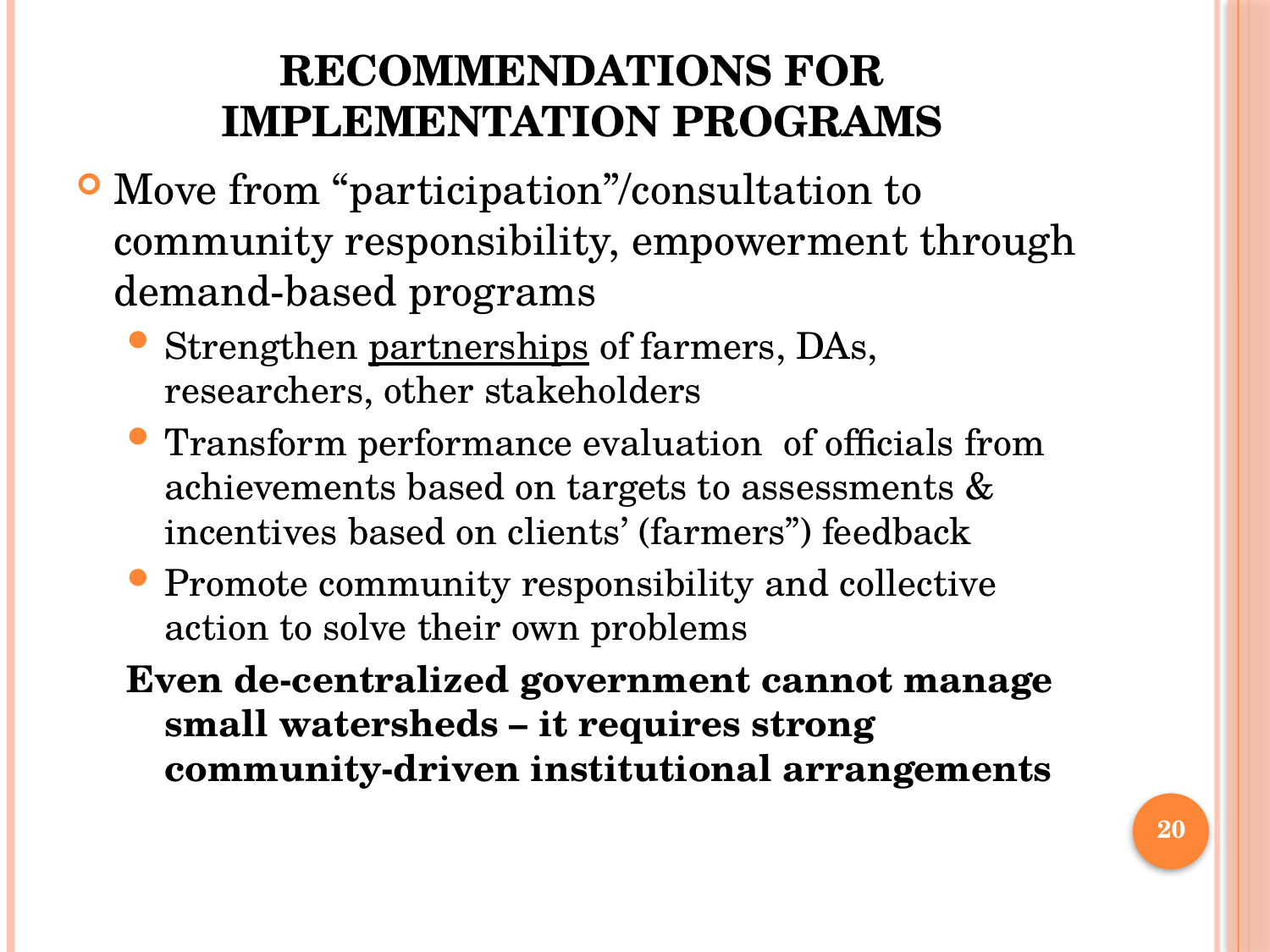

# recommendations for implementation programs
Move from “participation”/consultation to community responsibility, empowerment through demand-based programs
Strengthen partnerships of farmers, DAs, researchers, other stakeholders
Transform performance evaluation  of officials from achievements based on targets to assessments & incentives based on clients’ (farmers”) feedback
Promote community responsibility and collective action to solve their own problems
Even de-centralized government cannot manage small watersheds – it requires strong community-driven institutional arrangements
20